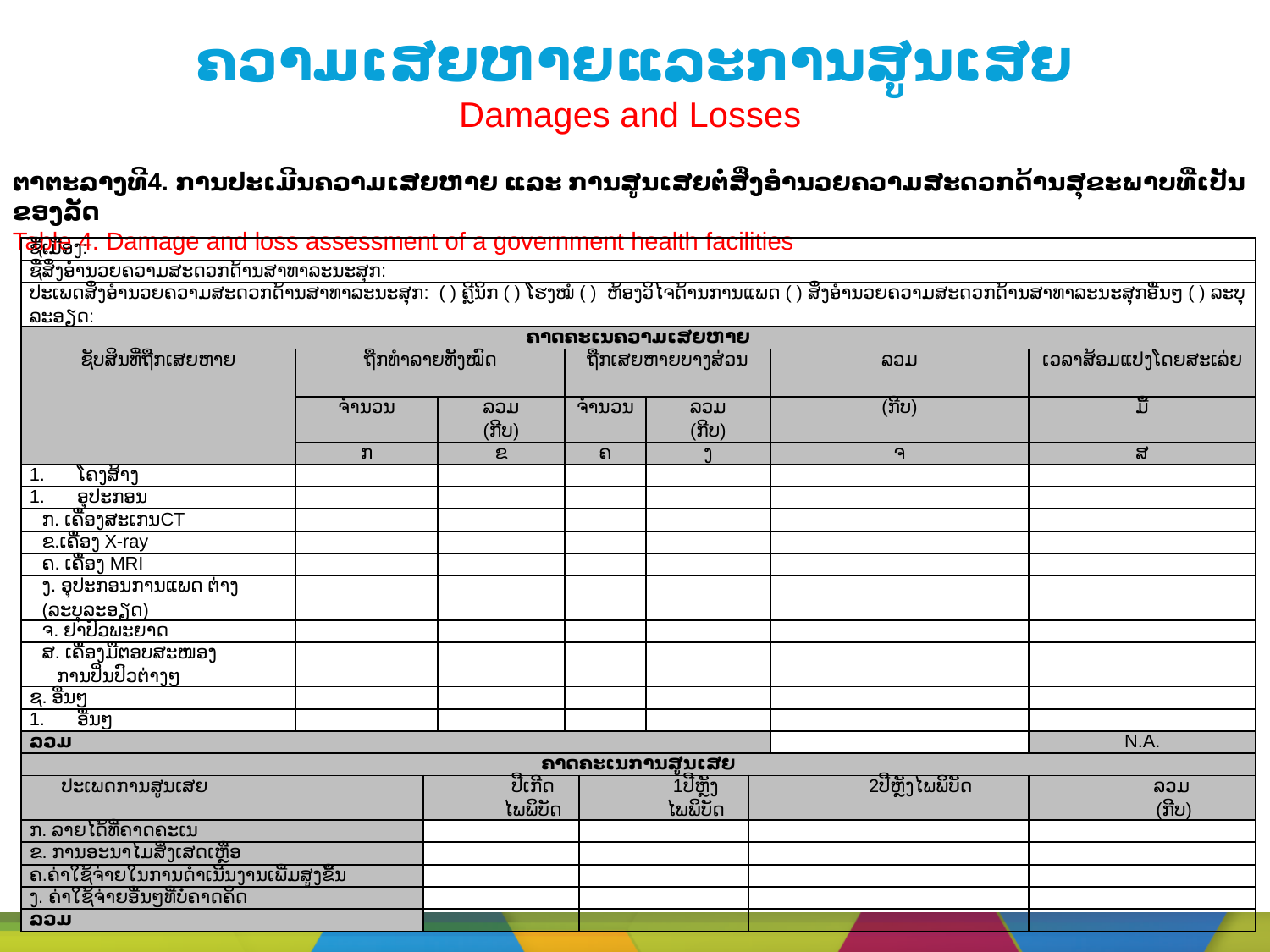

# ຄວາມເສຍຫາຍແລະການສູນເສຍ Damages and Losses
ຕາຕະລາງທີ4. ການປະເມີນຄວາມເສຍຫາຍ ແລະ ການສູນເສຍຕໍ່ສິ່ງອຳນວຍຄວາມສະດວກດ້ານສຸຂະພາບທີ່ເປັນຂອງລັດ
Table 4. Damage and loss assessment of a government health facilities
| ຊື່ເມືອງ: |  |  |  |  |  |  |  |  |  |
| --- | --- | --- | --- | --- | --- | --- | --- | --- | --- |
| ຊື່ສິ່ງອຳນວຍຄວາມສະດວກດ້ານສາທາລະນະສຸກ: |  |  |  |  |  |  |  |  |  |
| ປະເພດສິ່ງອຳນວຍຄວາມສະດວກດ້ານສາທາລະນະສຸກ: ( ) ຄຼີນິກ ( ) ໂຮງໝໍ ( ) ຫ້ອງວິໄຈດ້ານການແພດ ( ) ສິ່ງອຳນວຍຄວາມສະດວກດ້ານສາທາລະນະສຸກອື່ນໆ ( ) ລະບຸລະອຽດ: |  |  |  |  |  |  |  |  |  |
| ຄາດຄະເນຄວາມເສຍຫາຍ |  |  |  |  |  |  |  |  |  |
| ຊັບສິນທີ່ຖືກເສຍຫາຍ | ຖືກທຳລາຍທັງໝົດ |  |  | ຖືກເສຍຫາຍບາງສ່ວນ |  |  |  | ລວມ | ເວລາສ້ອມແປງໂດຍສະເລ່ຍ |
|  | ຈຳນວນ |  | ລວມ (ກີບ) | ຈຳນວນ |  | ລວມ (ກີບ) |  | (ກີບ) | ມື້ |
|  | ກ |  | ຂ | ຄ |  | ງ |  | ຈ | ສ |
| ໂຄງສ້າງ |  |  |  |  |  |  |  |  |  |
| ອຸປະກອນ |  |  |  |  |  |  |  |  |  |
| ກ. ເຄື່ອງສະເກນCT |  |  |  |  |  |  |  |  |  |
| ຂ.ເຄື່ອງ X-ray |  |  |  |  |  |  |  |  |  |
| ຄ. ເຄື່ອງ MRI |  |  |  |  |  |  |  |  |  |
| ງ. ອຸປະກອນການແພດ ຕ່າງ (ລະບຸລະອຽດ) |  |  |  |  |  |  |  |  |  |
| ຈ. ຢາປົວພະຍາດ |  |  |  |  |  |  |  |  |  |
| ສ. ເຄື່ອງມືຕອບສະໜອງ ການປິ່ນປົວຕ່າງໆ |  |  |  |  |  |  |  |  |  |
| ຊ. ອື່ນໆ |  |  |  |  |  |  |  |  |  |
| ອື່ນໆ |  |  |  |  |  |  |  |  |  |
| ລວມ |  |  |  |  |  |  |  |  | N.A. |
| ຄາດຄະເນການສູນເສຍ |  |  |  |  |  |  |  |  |  |
| ປະເພດການສູນເສຍ |  | ປີເກີດໄພພິບັດ |  |  | 1ປີຫຼັງໄພພິບັດ |  | 2ປີຫຼັງໄພພິບັດ |  | ລວມ (ກີບ) |
| ກ. ລາຍໄດ້ທີ່ຄາດຄະເນ |  |  |  |  |  |  |  |  |  |
| ຂ. ການອະນາໄມສິ່ງເສດເຫຼືອ |  |  |  |  |  |  |  |  |  |
| ຄ.ຄ່າໃຊ້ຈ່າຍໃນການດຳເນີນງານເພີ່ມສູງຂື້ນ |  |  |  |  |  |  |  |  |  |
| ງ. ຄ່າໃຊ້ຈ່າຍອື່ນໆທີ່ບໍ່ຄາດຄິດ |  |  |  |  |  |  |  |  |  |
| ລວມ |  |  |  |  |  |  |  |  |  |